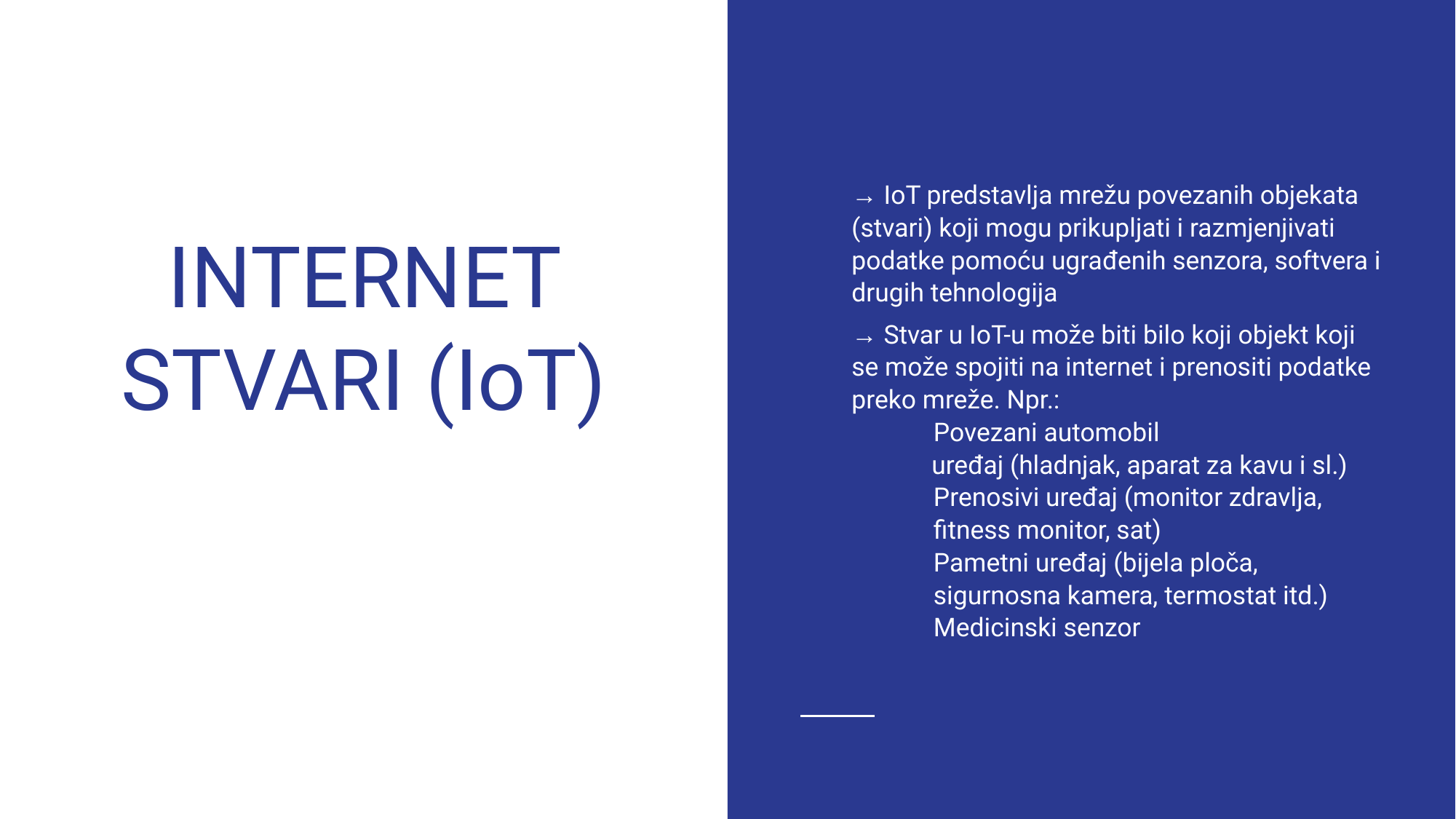

→ IoT predstavlja mrežu povezanih objekata (stvari) koji mogu prikupljati i razmjenjivati podatke pomoću ugrađenih senzora, softvera i drugih tehnologija
→ Stvar u IoT-u može biti bilo koji objekt koji se može spojiti na internet i prenositi podatke preko mreže. Npr.:
Povezani automobil
    uređaj (hladnjak, aparat za kavu i sl.)
Prenosivi uređaj (monitor zdravlja, fitness monitor, sat)
Pametni uređaj (bijela ploča, sigurnosna kamera, termostat itd.)
Medicinski senzor
# INTERNET STVARI (IoT)